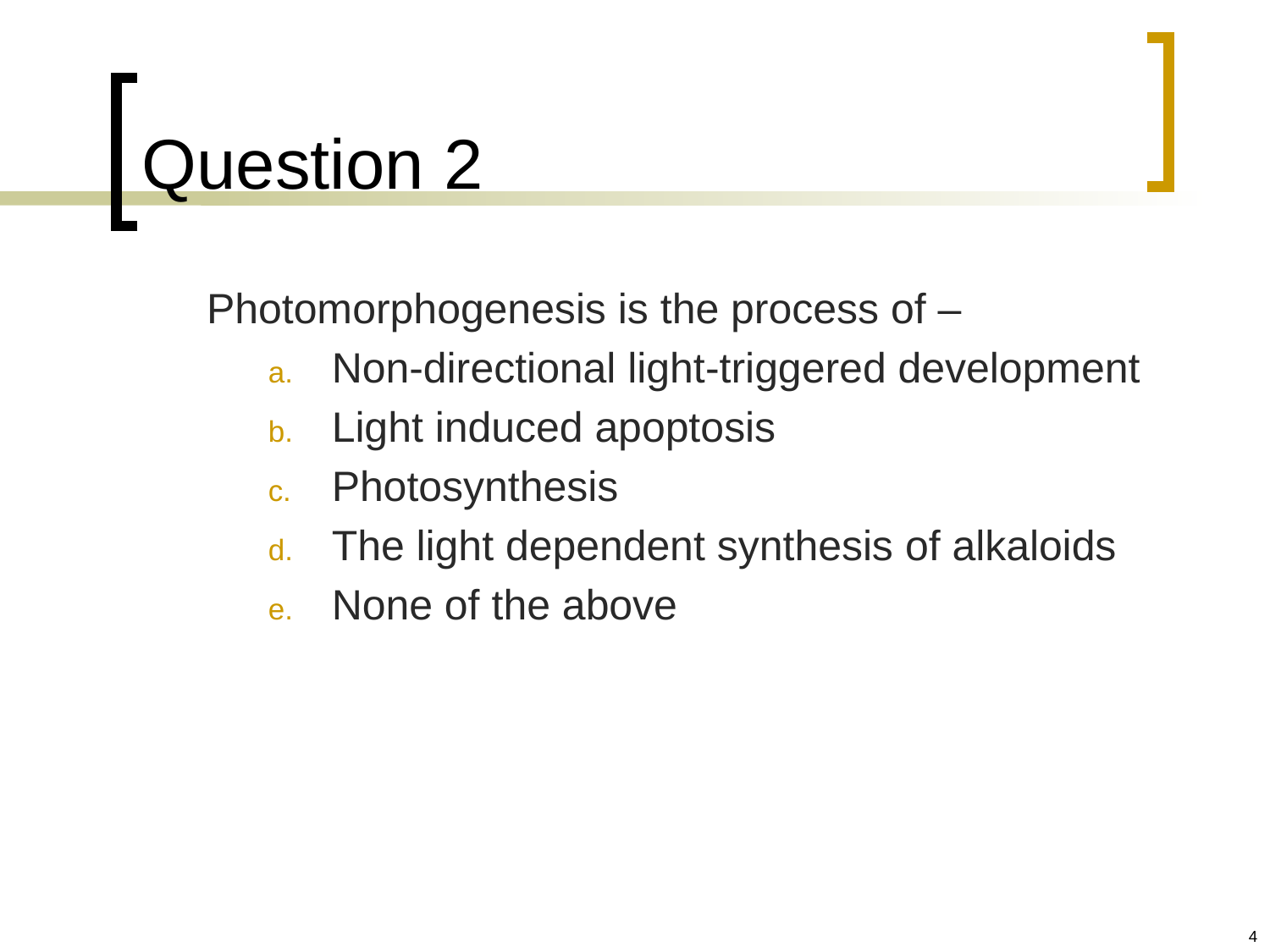

# Question 2
	Photomorphogenesis is the process of –
Non-directional light-triggered development
Light induced apoptosis
Photosynthesis
The light dependent synthesis of alkaloids
None of the above